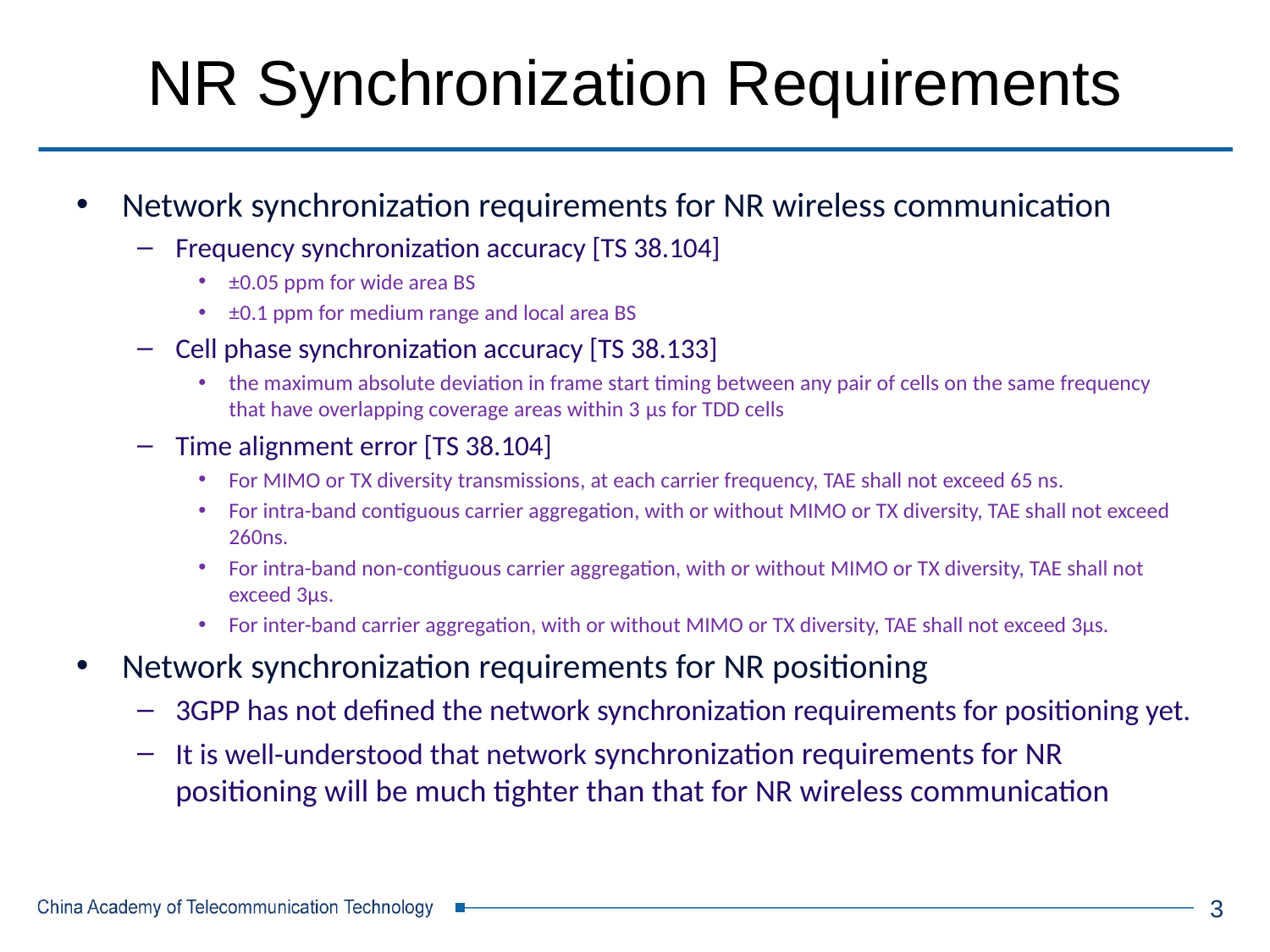

# NR Synchronization Requirements
Network synchronization requirements for NR wireless communication
Frequency synchronization accuracy [TS 38.104]
±0.05 ppm for wide area BS
±0.1 ppm for medium range and local area BS
Cell phase synchronization accuracy [TS 38.133]
the maximum absolute deviation in frame start timing between any pair of cells on the same frequency that have overlapping coverage areas within 3 µs for TDD cells
Time alignment error [TS 38.104]
For MIMO or TX diversity transmissions, at each carrier frequency, TAE shall not exceed 65 ns.
For intra-band contiguous carrier aggregation, with or without MIMO or TX diversity, TAE shall not exceed 260ns.
For intra-band non-contiguous carrier aggregation, with or without MIMO or TX diversity, TAE shall not exceed 3µs.
For inter-band carrier aggregation, with or without MIMO or TX diversity, TAE shall not exceed 3µs.
Network synchronization requirements for NR positioning
3GPP has not defined the network synchronization requirements for positioning yet.
It is well-understood that network synchronization requirements for NR positioning will be much tighter than that for NR wireless communication

3